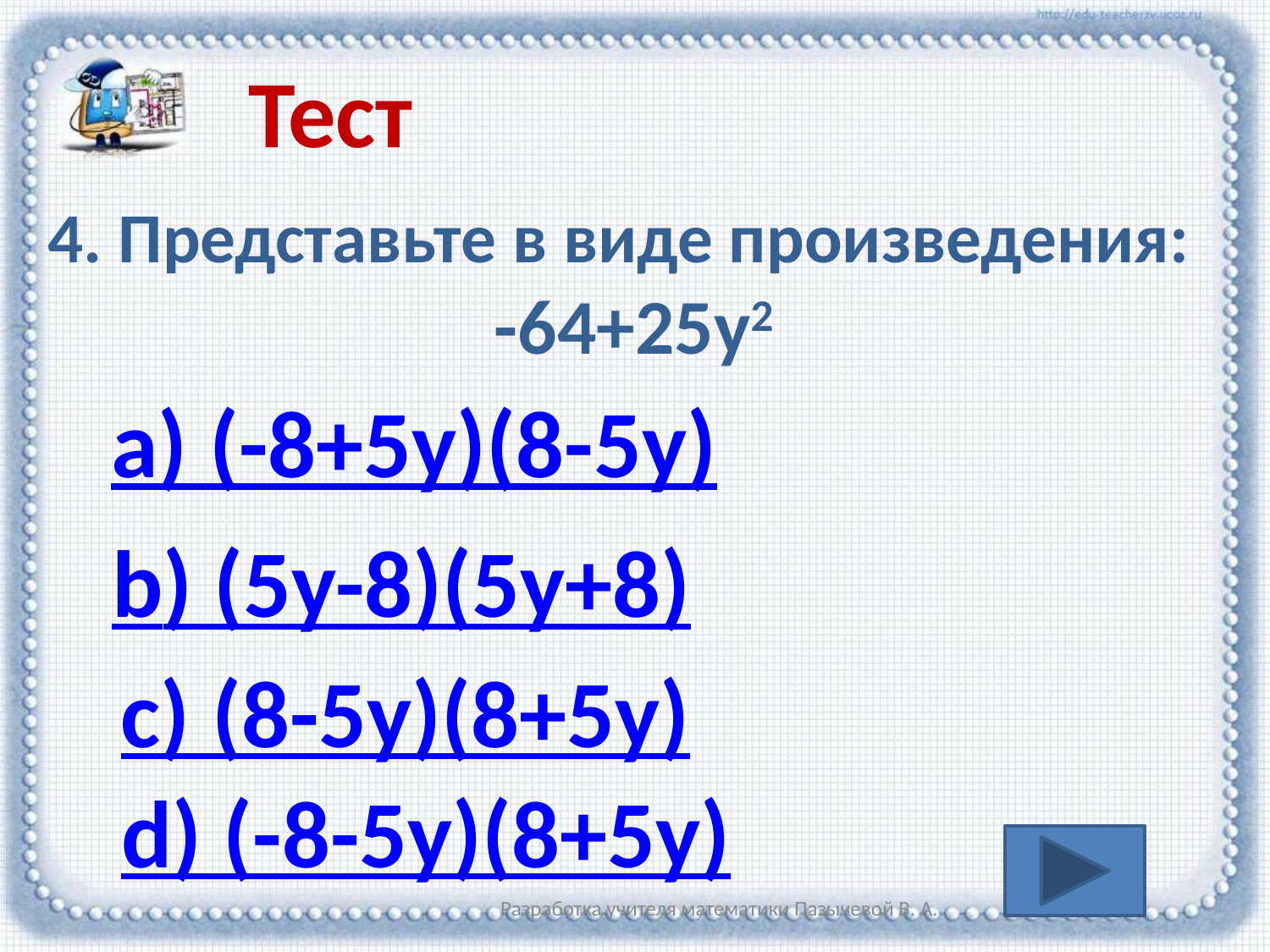

Тест
4. Представьте в виде произведения:
 -64+25y2
a) (-8+5y)(8-5y)
b) (5y-8)(5y+8)
c) (8-5y)(8+5y)
d) (-8-5y)(8+5y)

Разработка учителя математики Пазычевой В. А.